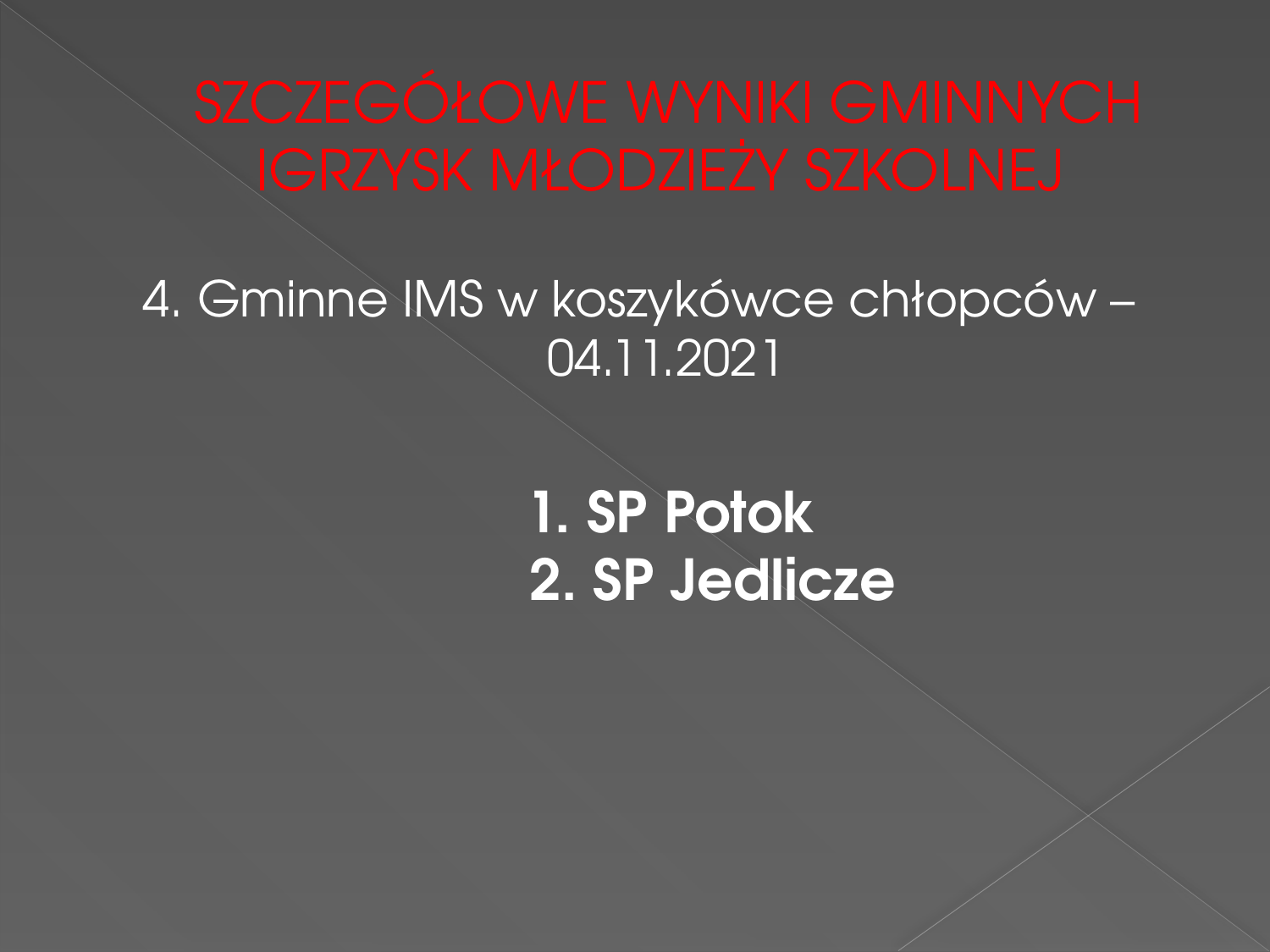

# SZCZEGÓŁOWE WYNIKI GMINNYCH IGRZYSK MŁODZIEŻY SZKOLNEJ
4. Gminne IMS w koszykówce chłopców – 04.11.2021

    1. SP Potok
      2. SP Jedlicze